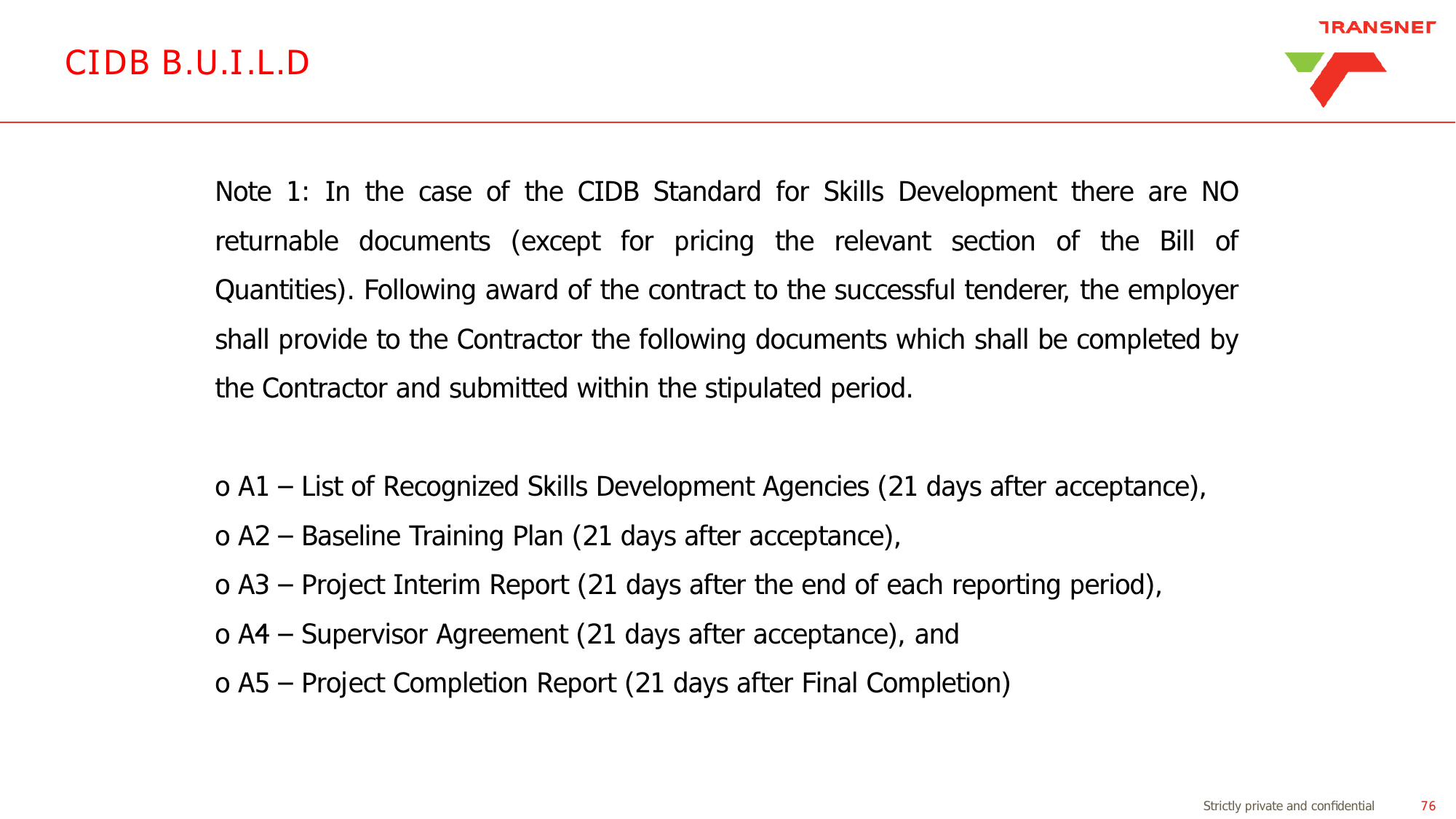

# CIDB B.U.I.L.D
Note 1: In the case of the CIDB Standard for Skills Development there are NO returnable documents (except for pricing the relevant section of the Bill of Quantities). Following award of the contract to the successful tenderer, the employer shall provide to the Contractor the following documents which shall be completed by the Contractor and submitted within the stipulated period.

o A1 – List of Recognized Skills Development Agencies (21 days after acceptance),
o A2 – Baseline Training Plan (21 days after acceptance),
o A3 – Project Interim Report (21 days after the end of each reporting period),
o A4 – Supervisor Agreement (21 days after acceptance), and
o A5 – Project Completion Report (21 days after Final Completion)